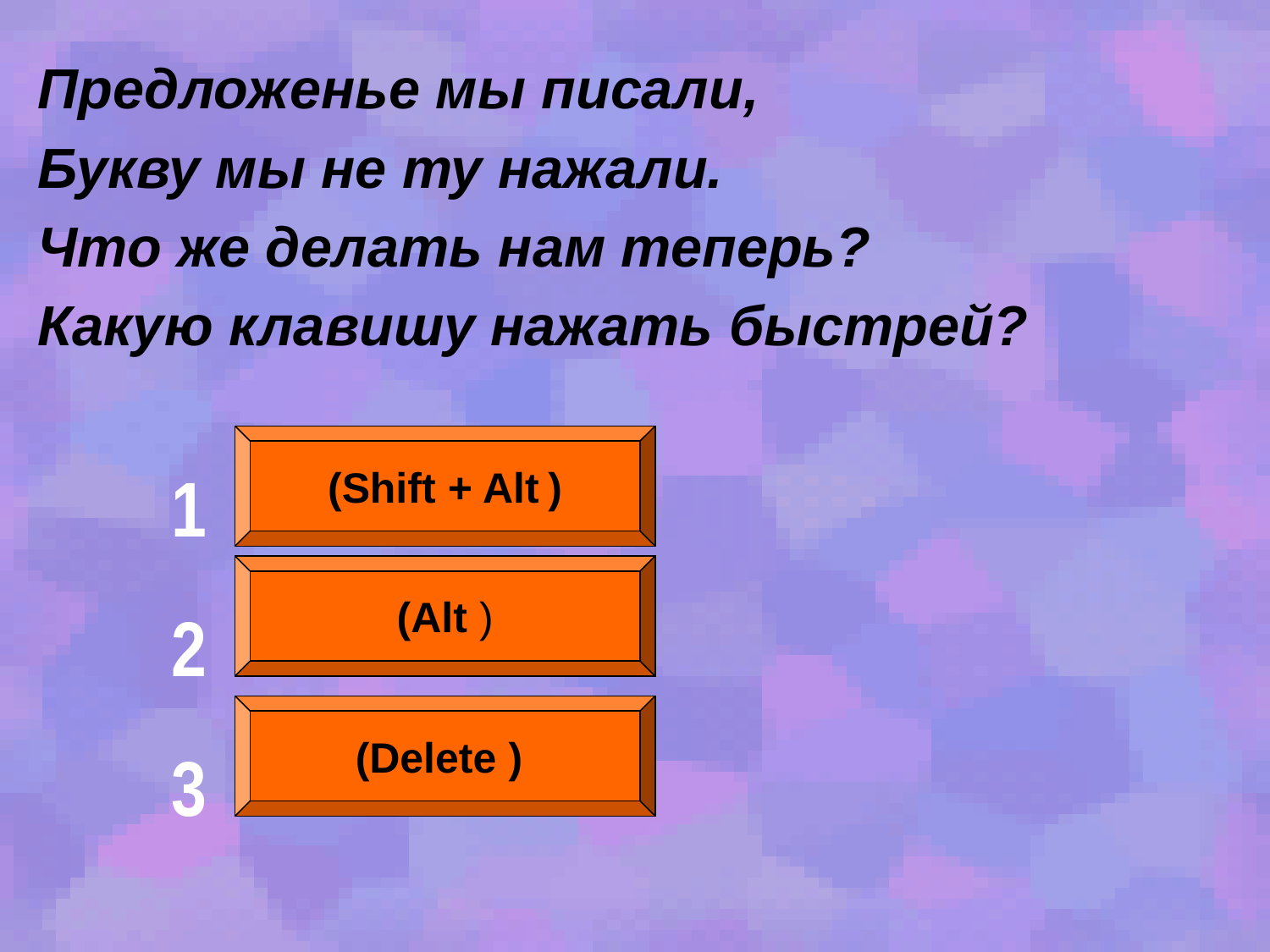

Предложенье мы писали,
Букву мы не ту нажали.
Что же делать нам теперь?
Какую клавишу нажать быстрей?

1
2
3
(Shift + Alt )
(Alt )
(Delete )